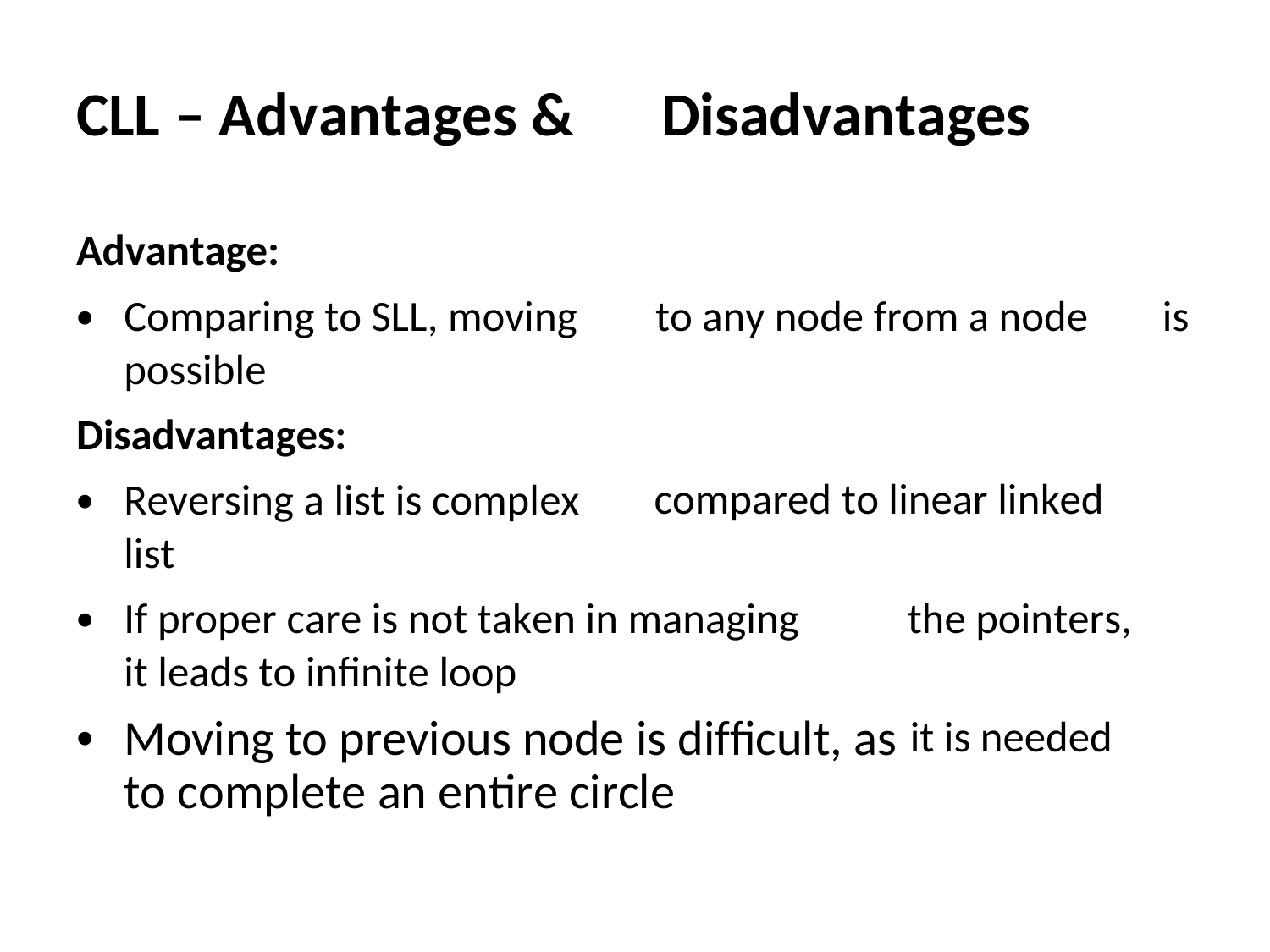

CLL – Advantages &
Disadvantages
Advantage:
•
Comparing to SLL, moving
possible
to any node from a node
is
Disadvantages:
•
Reversing a list is complex
list
compared to linear linked
•
If proper care is not taken in managing
it leads to infinite loop
Moving to previous node is difficult, as to complete an entire circle
the pointers,
•
it is needed